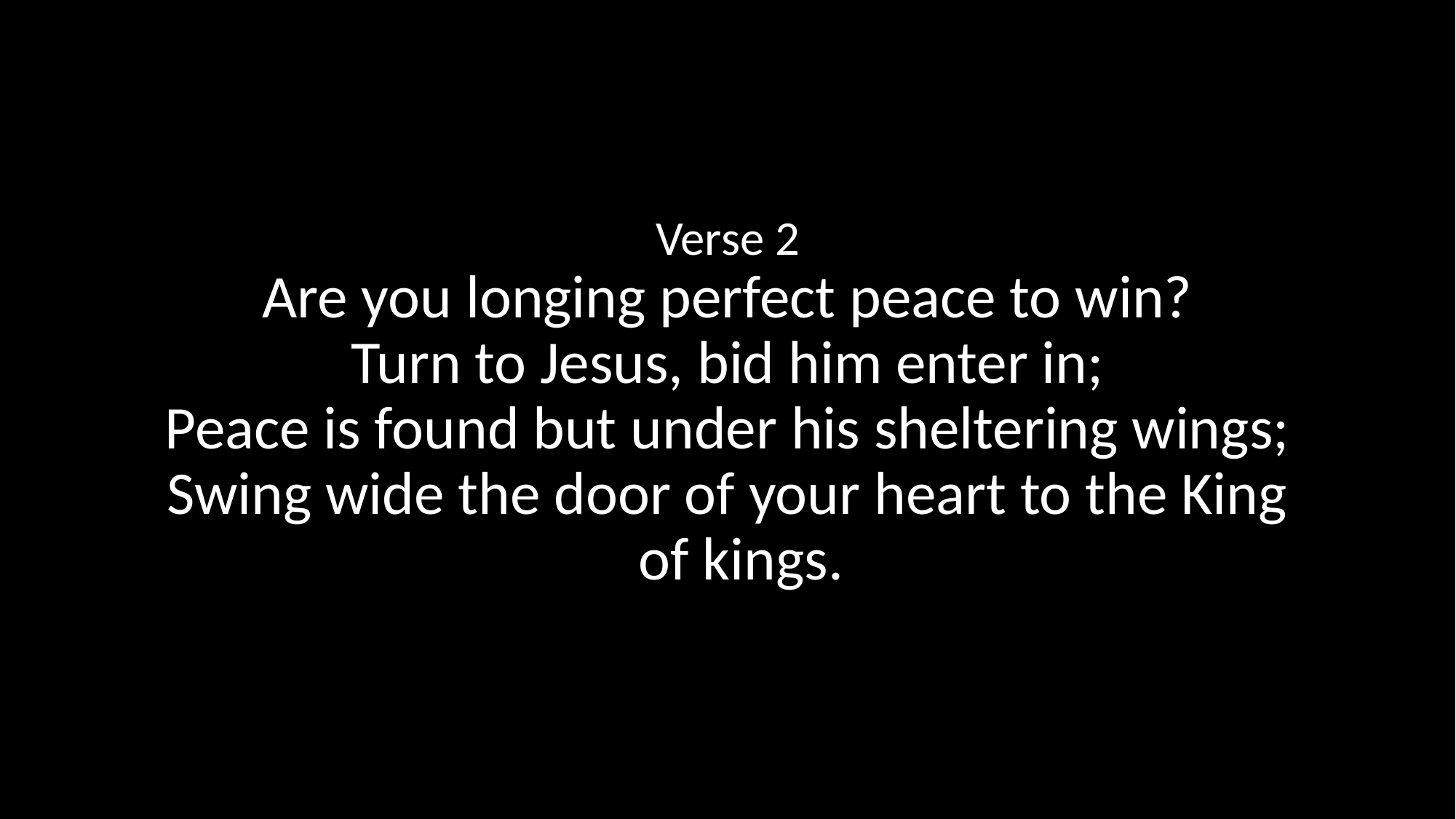

Verse 2
Are you longing perfect peace to win?
Turn to Jesus, bid him enter in;
Peace is found but under his sheltering wings;
Swing wide the door of your heart to the King of kings.